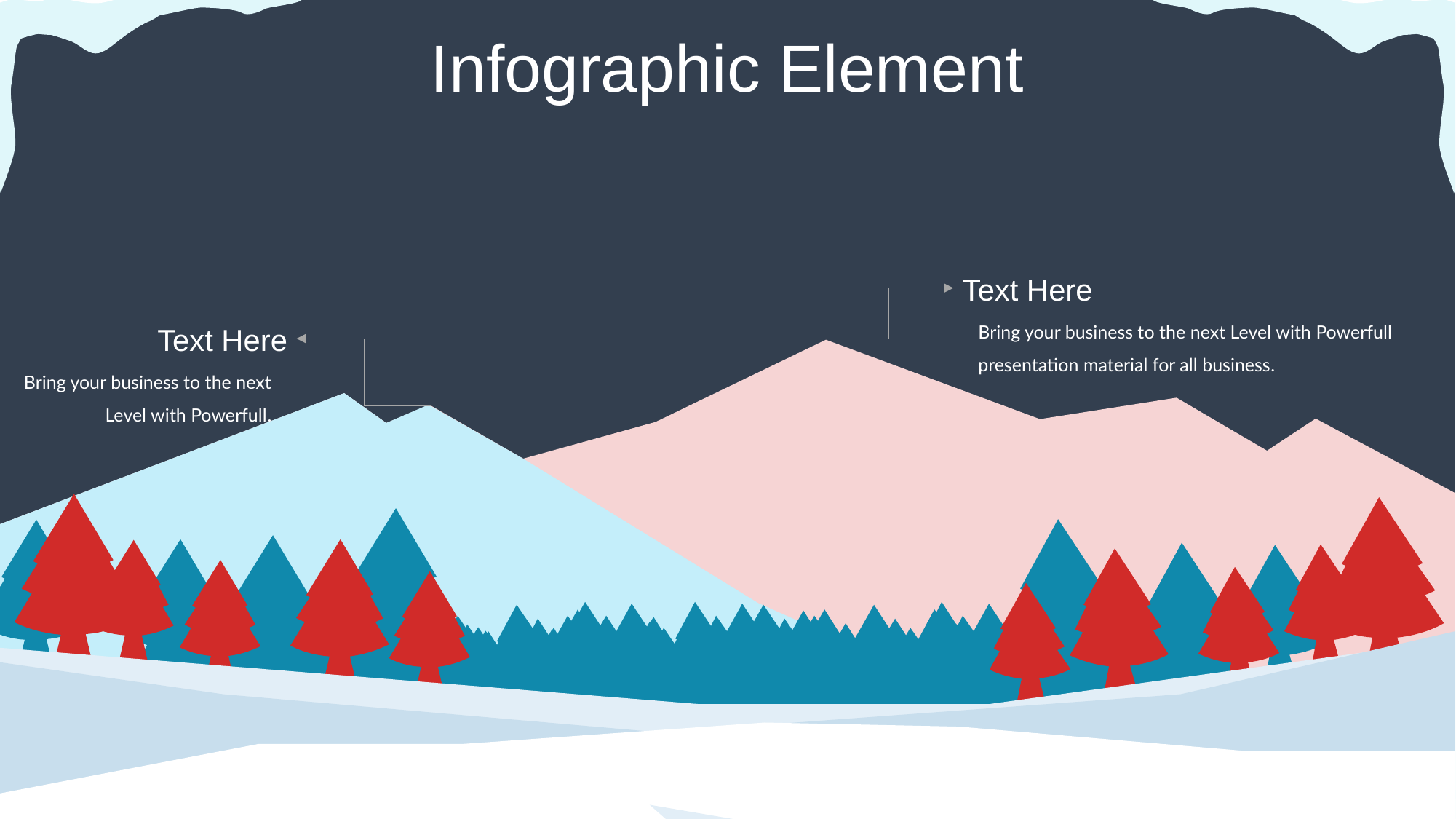

Infographic Element
Text Here
Bring your business to the next Level with Powerfull presentation material for all business.
Text Here

Bring your business to the next Level with Powerfull.